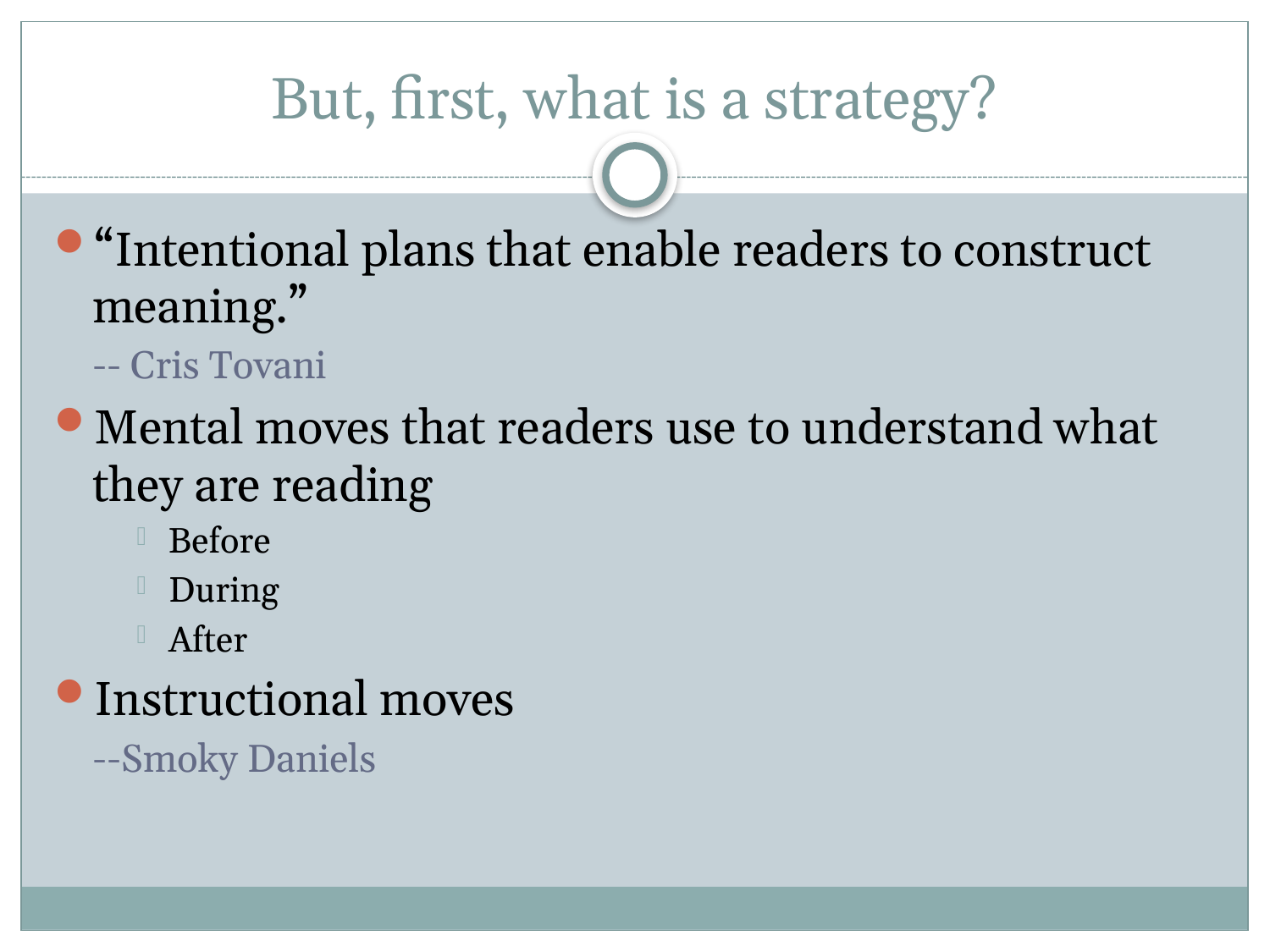

# But, first, what is a strategy?
“Intentional plans that enable readers to construct meaning.”
-- Cris Tovani
Mental moves that readers use to understand what they are reading
Before
During
After
Instructional moves
--Smoky Daniels